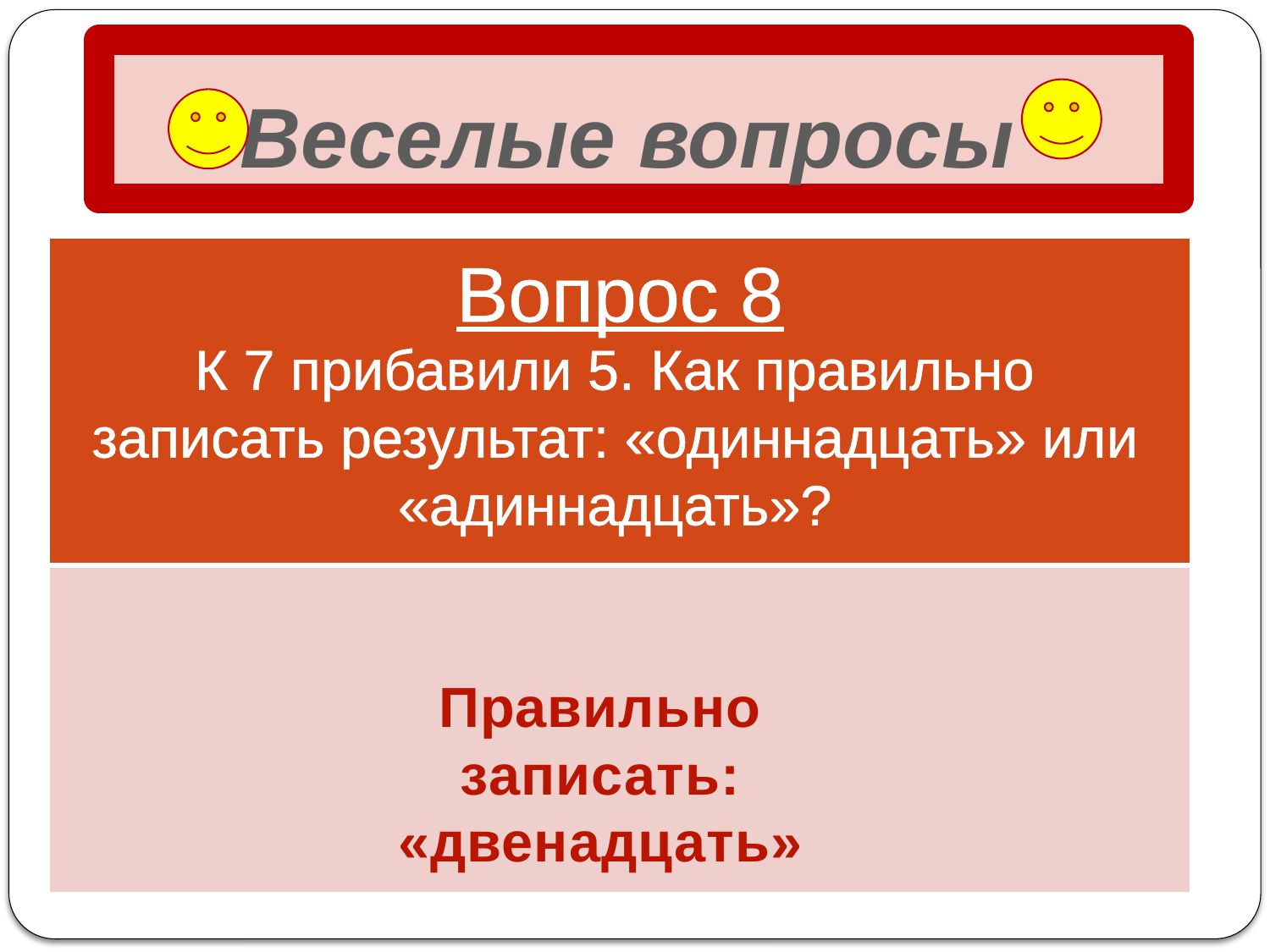

# Веселые вопросы

Вопрос 8
|  |
| --- |
|  |
К 7 прибавили 5. Как правильно записать результат: «одиннадцать» или «адиннадцать»?
Правильно записать:
«двенадцать»